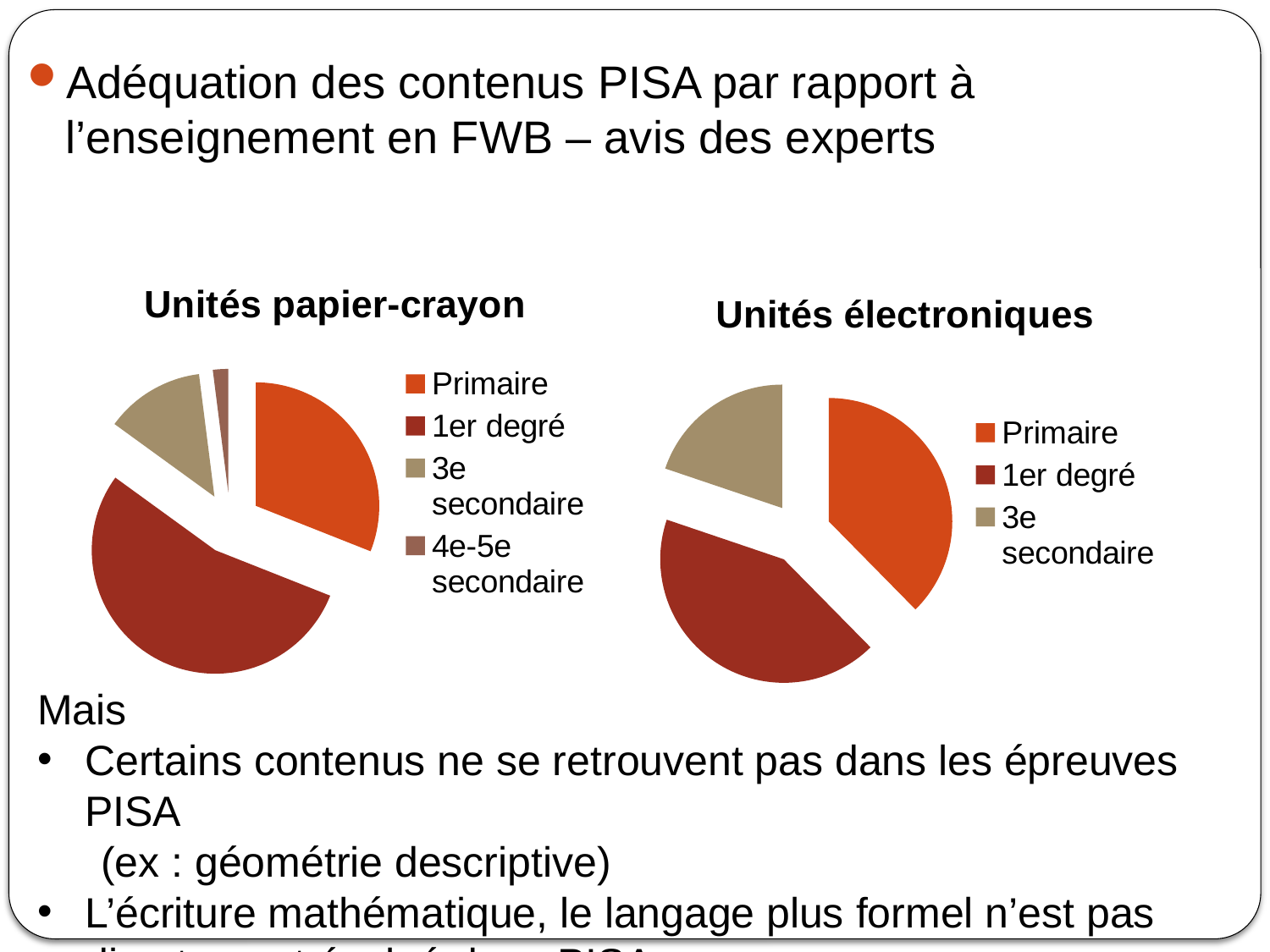

Adéquation des contenus PISA par rapport à l’enseignement en FWB – avis des experts

### Chart:

| Category | Unités papier-crayon |
|---|---|
| Primaire | 0.31 |
| 1er degré | 0.54 |
| 3e secondaire | 0.13 |
| 4e-5e secondaire | 0.02 |

### Chart:

| Category | Unités électroniques |
|---|---|
| Primaire | 0.38 |
| 1er degré | 0.43 |
| 3e secondaire | 0.2 |
Mais
Certains contenus ne se retrouvent pas dans les épreuves PISA
(ex : géométrie descriptive)
L’écriture mathématique, le langage plus formel n’est pas directement évalué dans PISA